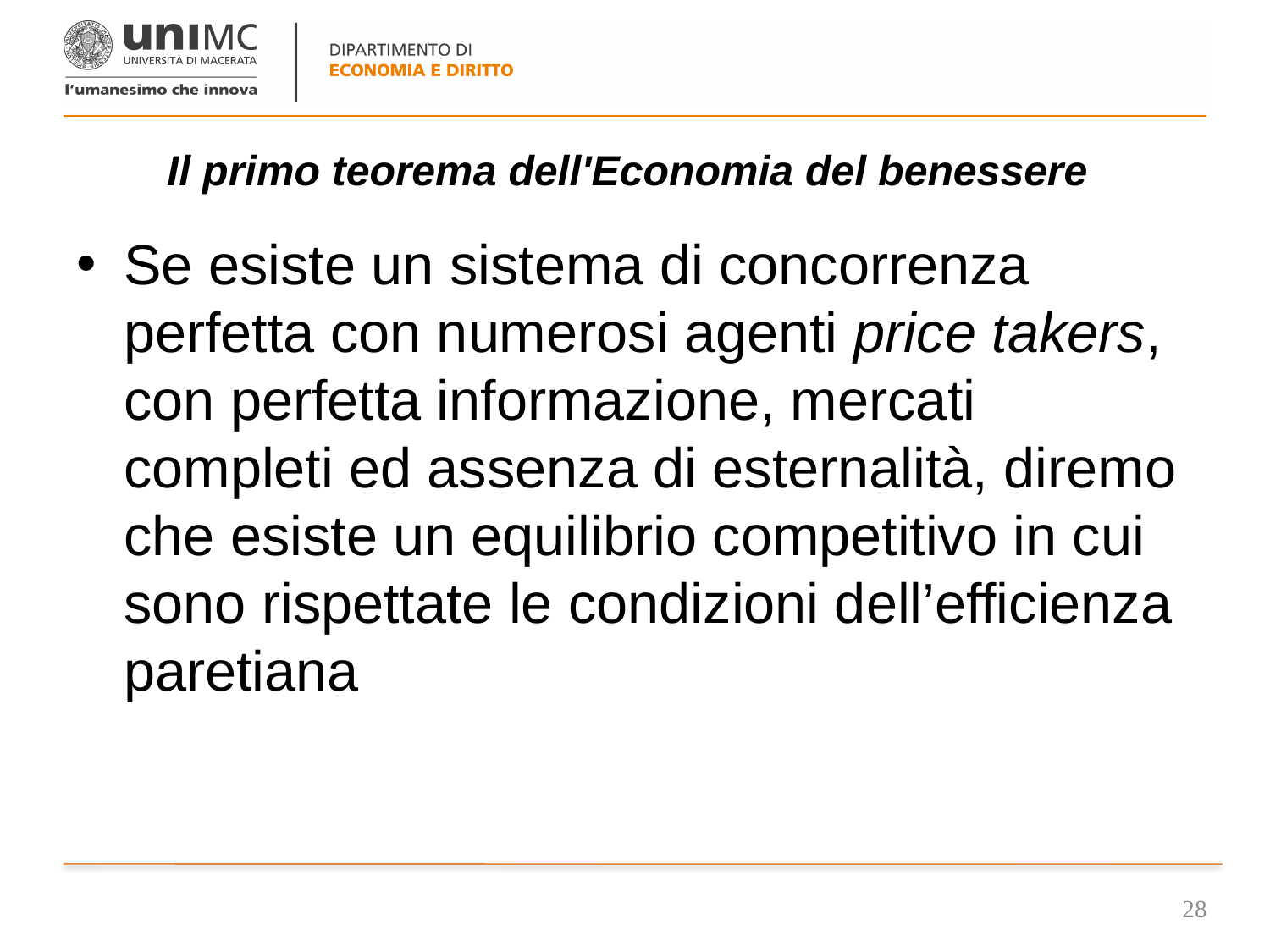

# Il primo teorema dell'Economia del benessere
Se esiste un sistema di concorrenza perfetta con numerosi agenti price takers, con perfetta informazione, mercati completi ed assenza di esternalità, diremo che esiste un equilibrio competitivo in cui sono rispettate le condizioni dell’efficienza paretiana
28